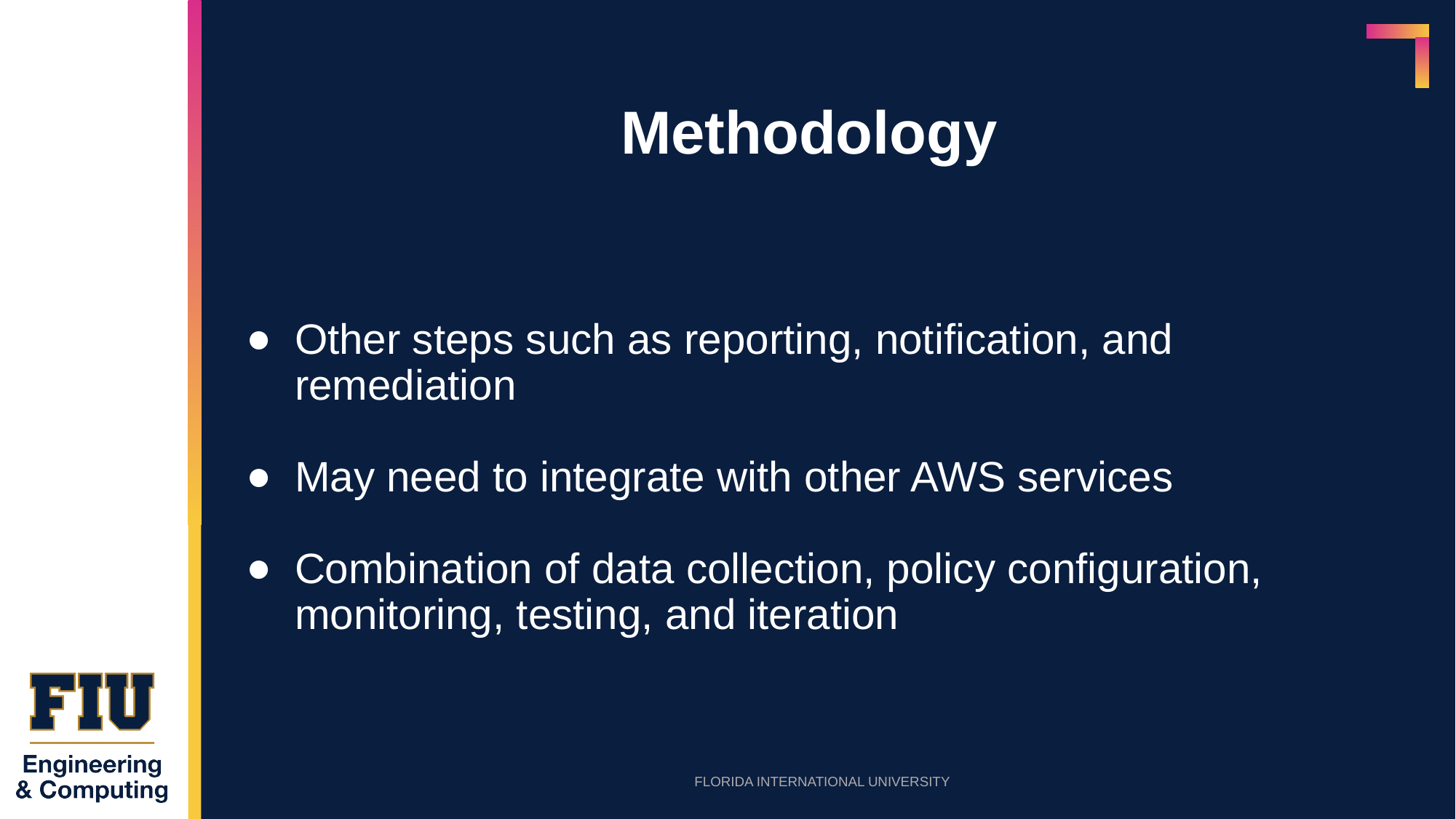

# Methodology

Other steps such as reporting, notification, and remediation

May need to integrate with other AWS services

Combination of data collection, policy configuration, monitoring, testing, and iteration